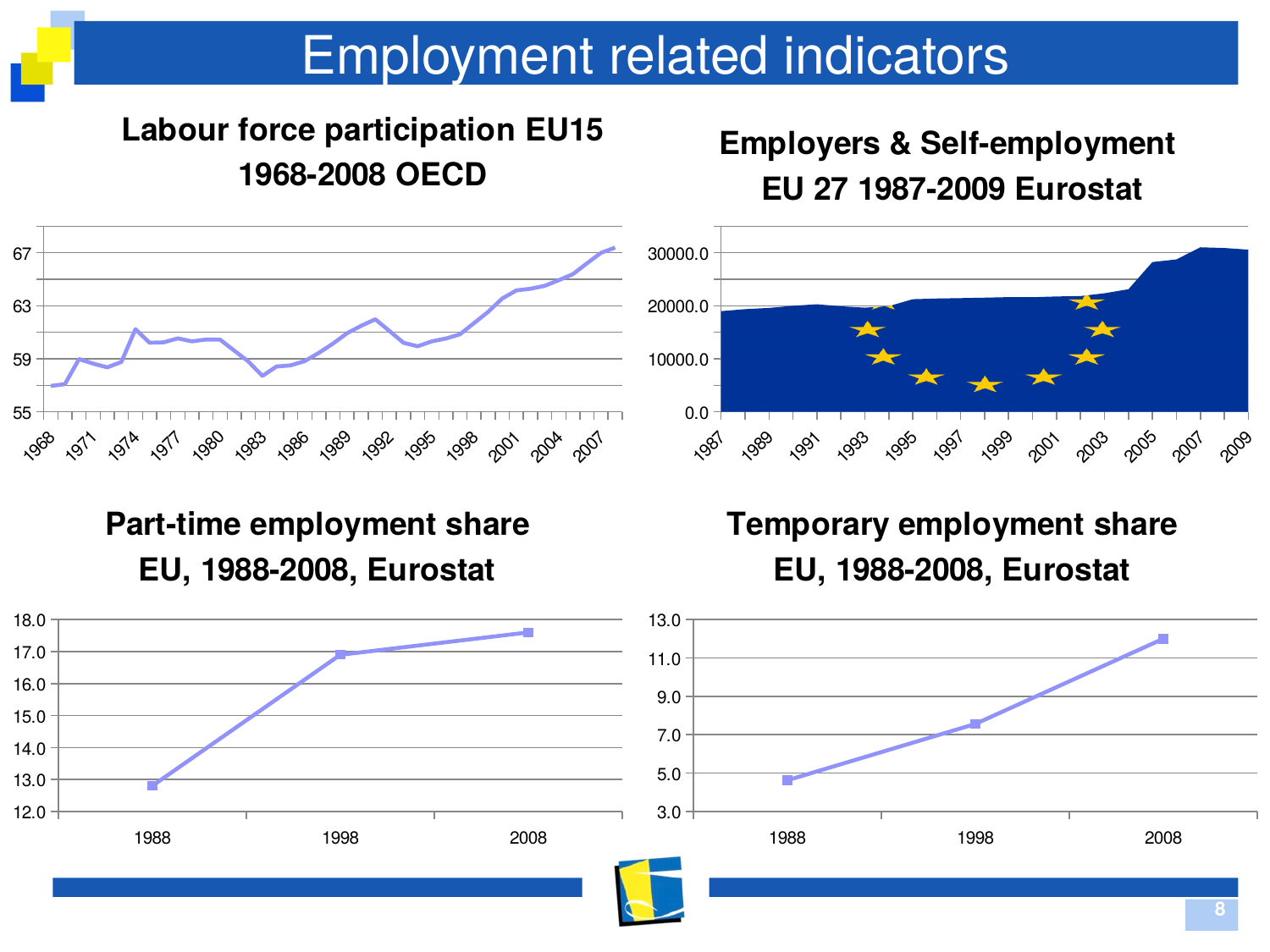

# Employment related indicators

### Chart: Labour force participation EU15 1968-2008 OECD

| Category |  |
|---|---|
| 1968 | 56.95764883789379 |
| 1969 | 57.08778430367767 |
| 1970 | 58.97752729390702 |
| 1971 | 58.63711768906883 |
| 1972 | 58.35555562421371 |
| 1973 | 58.76242828604308 |
| 1974 | 61.22686600629459 |
| 1975 | 60.21093168340374 |
| 1976 | 60.2393136168745 |
| 1977 | 60.53871737914503 |
| 1978 | 60.31181034059635 |
| 1979 | 60.45079988376747 |
| 1980 | 60.43907815471034 |
| 1981 | 59.61931775155902 |
| 1982 | 58.7930160081573 |
| 1983 | 57.7106515909907 |
| 1984 | 58.41710829389933 |
| 1985 | 58.50384028285483 |
| 1986 | 58.82749034321059 |
| 1987 | 59.44682055876701 |
| 1988 | 60.14223690278757 |
| 1989 | 60.92558169888184 |
| 1990 | 61.48293025764904 |
| 1991 | 61.9780716109875 |
| 1992 | 61.0993412075816 |
| 1993 | 60.207815915344 |
| 1994 | 59.94161324910085 |
| 1995 | 60.3137011124895 |
| 1996 | 60.52658052817137 |
| 1997 | 60.84339190412757 |
| 1998 | 61.69129045924708 |
| 1999 | 62.537734520242 |
| 2000 | 63.54667556663439 |
| 2001 | 64.15375720678142 |
| 2002 | 64.27957684682234 |
| 2003 | 64.4976214610231 |
| 2004 | 64.92515009383575 |
| 2005 | 65.37848651122513 |
| 2006 | 66.19805858674818 |
| 2007 | 66.98876378208877 |
| 2008 | 67.3834372347696 |

### Chart: Employers & Self-employment
EU 27 1987-2009 Eurostat

| Category |  |
|---|---|
| 1987 | 18981.5 |
| 1988 | 19357.6 |
| 1989 | 19593.9 |
| 1990 | 19985.7 |
| 1991 | 20275.7 |
| 1992 | 19890.2 |
| 1993 | 19641.4 |
| 1994 | 19923.1 |
| 1995 | 21226.5 |
| 1996 | 21361.0 |
| 1997 | 21433.1 |
| 1998 | 21522.1 |
| 1999 | 21623.4 |
| 2000 | 21603.1 |
| 2001 | 21751.0 |
| 2002 | 21818.9 |
| 2003 | 22345.8 |
| 2004 | 23111.4 |
| 2005 | 28230.2 |
| 2006 | 28723.4 |
| 2007 | 31011.1 |
| 2008 | 30880.0 |
| 2009 | 30571.0 |

### Chart: Part-time employment share
EU, 1988-2008, Eurostat

| Category |  |
|---|---|
| 1988 | 12.8 |
| 1998 | 16.9 |
| 2008 | 17.6 |

### Chart: Temporary employment share
EU, 1988-2008, Eurostat

| Category |  |
|---|---|
| 1988 | 4.623228587592281 |
| 1998 | 7.557776915416373 |
| 2008 | 11.99992519274557 |
8